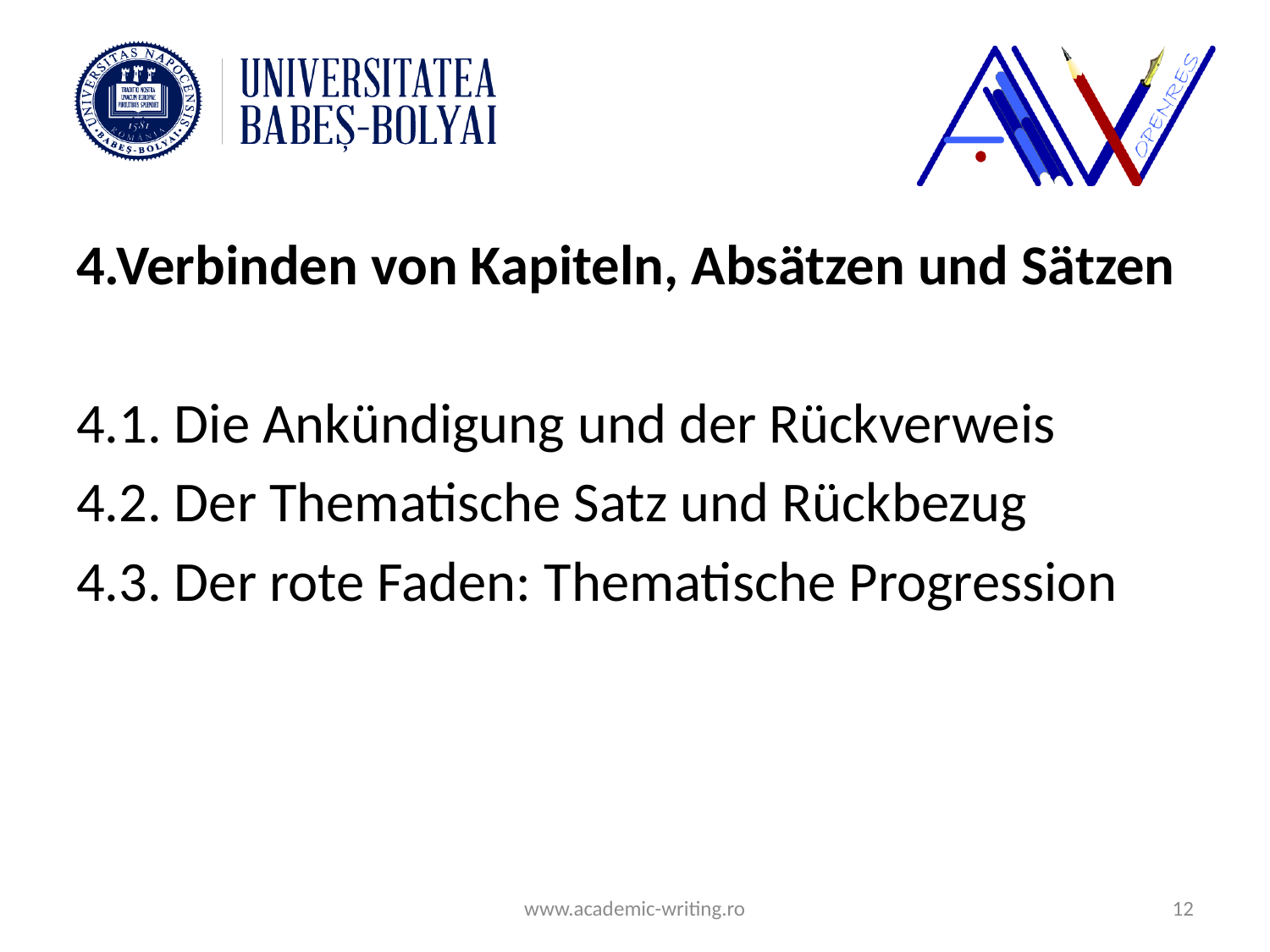

#
4.Verbinden von Kapiteln, Absätzen und Sätzen

4.1. Die Ankündigung und der Rückverweis
4.2. Der Thematische Satz und Rückbezug
4.3. Der rote Faden: Thematische Progression
www.academic-writing.ro
12